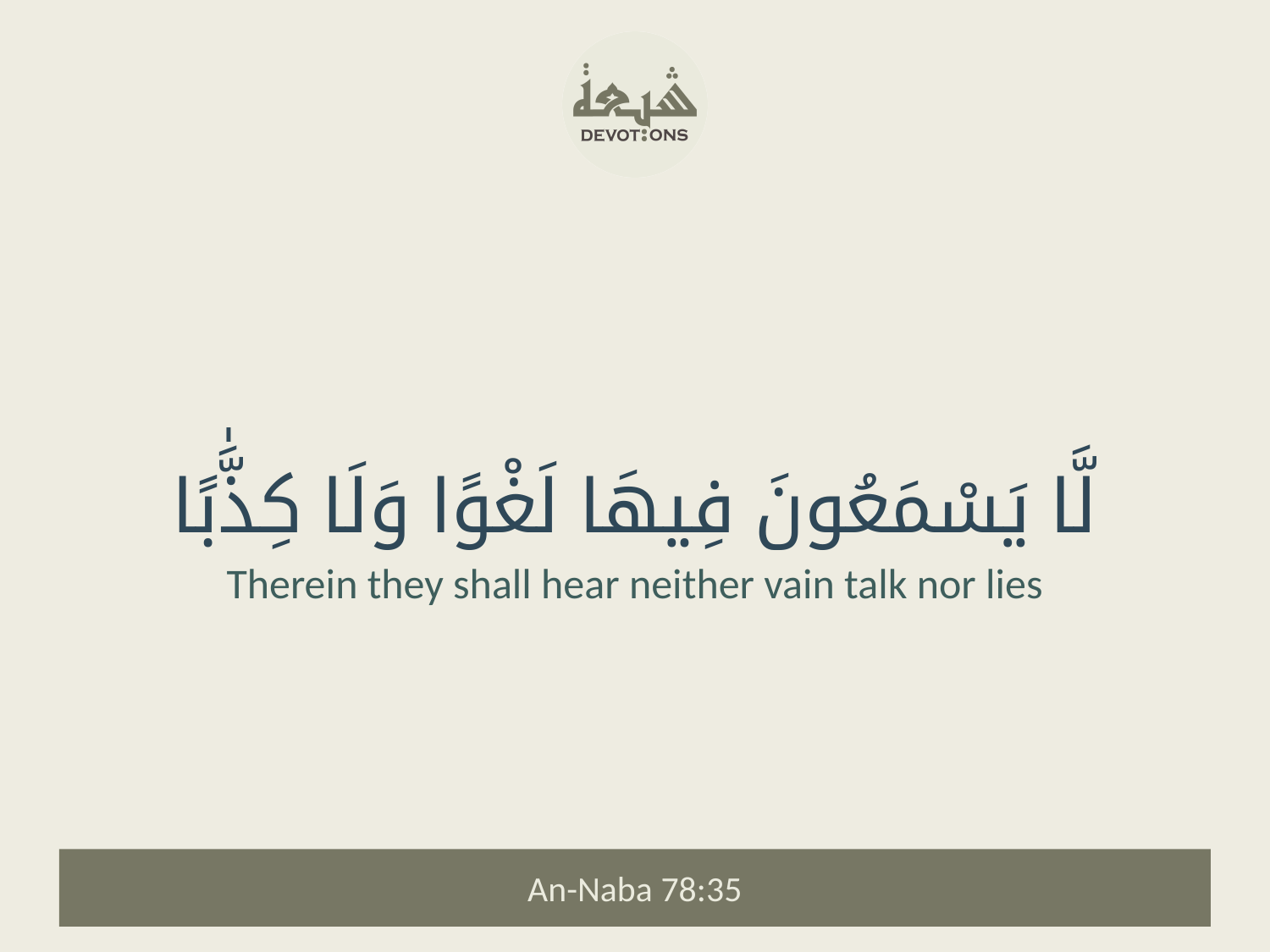

لَّا يَسْمَعُونَ فِيهَا لَغْوًا وَلَا كِذَّٰبًا
Therein they shall hear neither vain talk nor lies
An-Naba 78:35